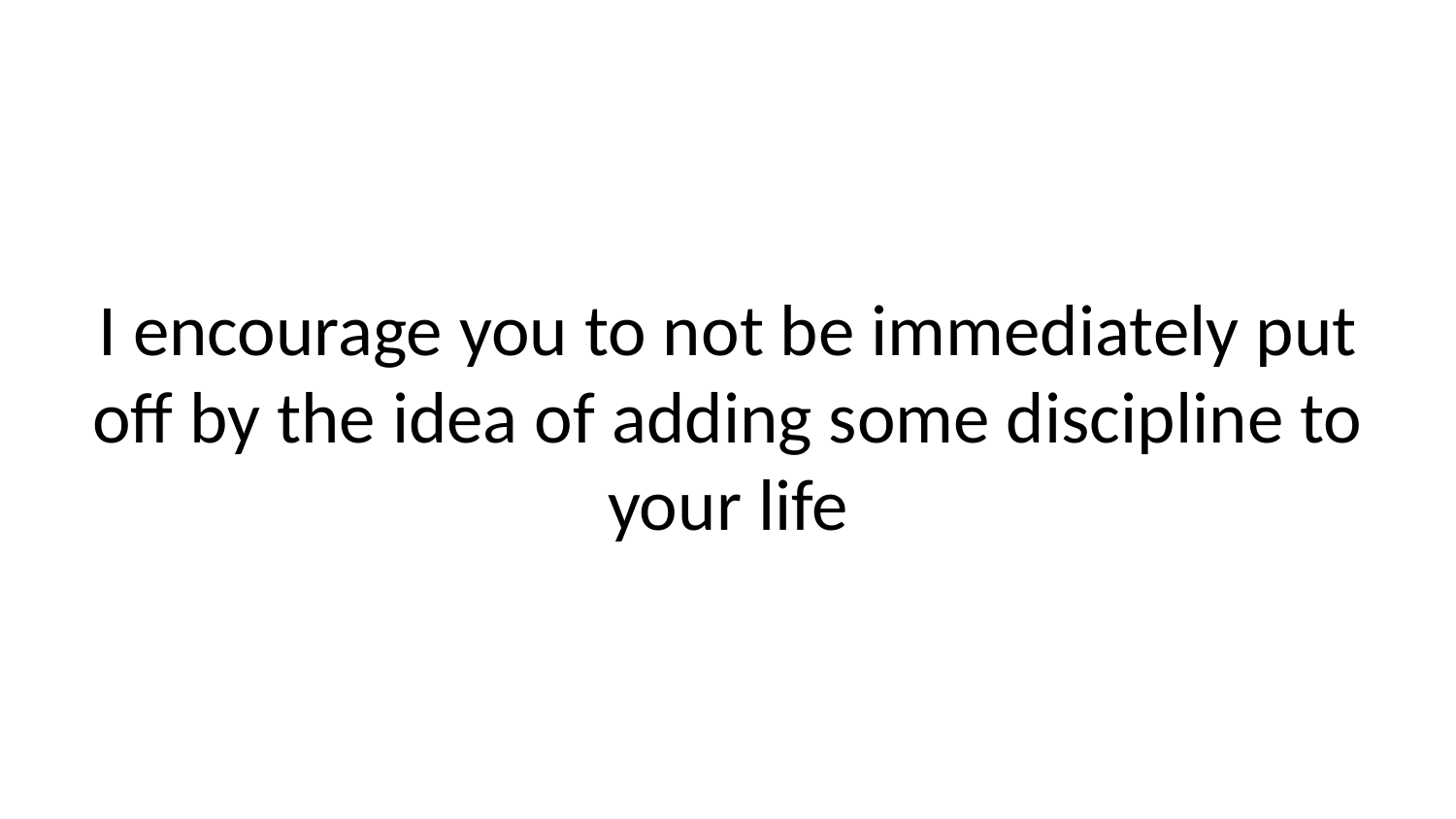

I encourage you to not be immediately put off by the idea of adding some discipline to your life